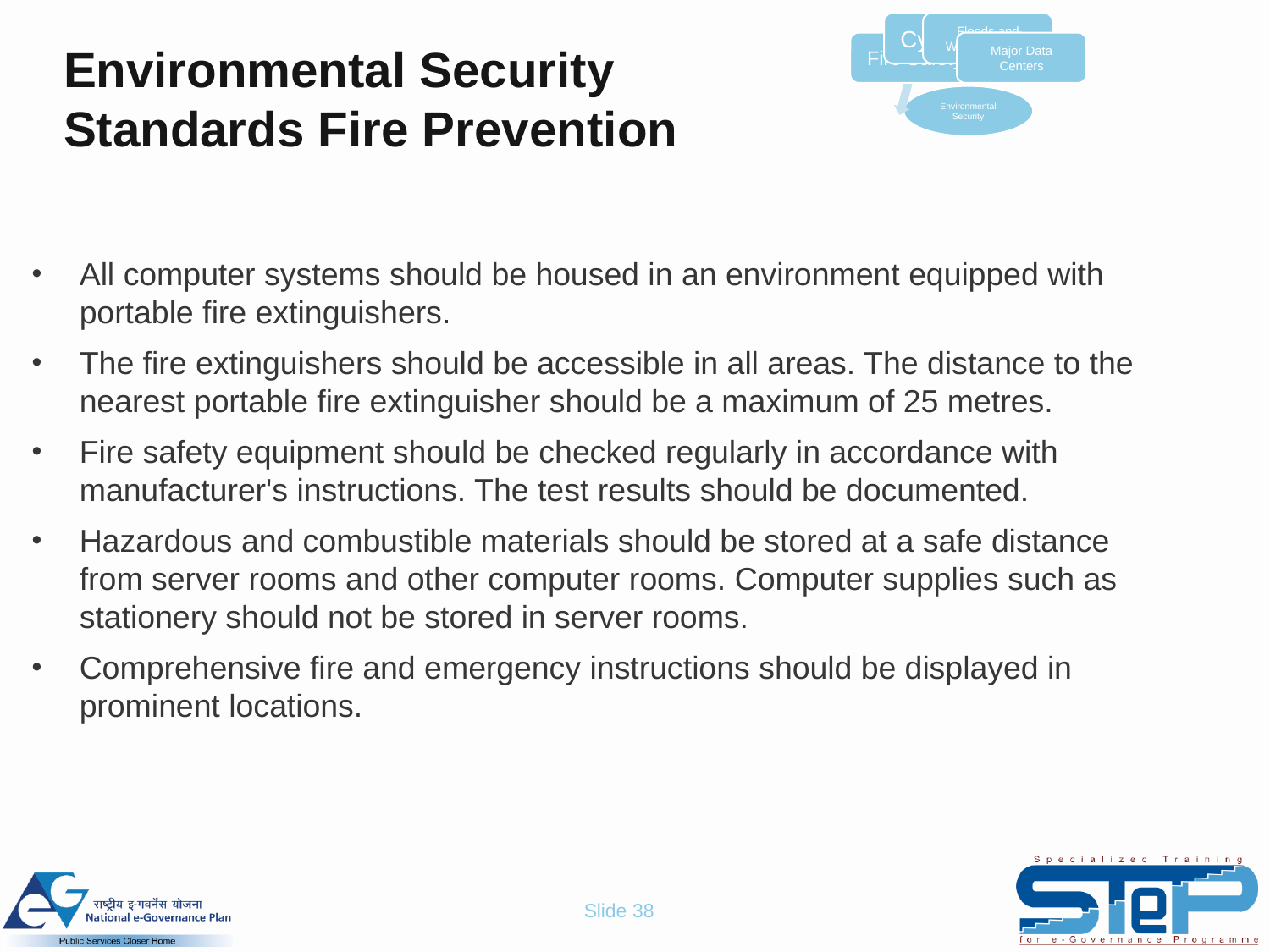

Environmental Security
Fire Safety
Cyclones
# Environmental Security Standards Fire Prevention
All computer systems should be housed in an environment equipped with portable fire extinguishers.
The fire extinguishers should be accessible in all areas. The distance to the nearest portable fire extinguisher should be a maximum of 25 metres.
Fire safety equipment should be checked regularly in accordance with manufacturer's instructions. The test results should be documented.
Hazardous and combustible materials should be stored at a safe distance from server rooms and other computer rooms. Computer supplies such as stationery should not be stored in server rooms.
Comprehensive fire and emergency instructions should be displayed in prominent locations.